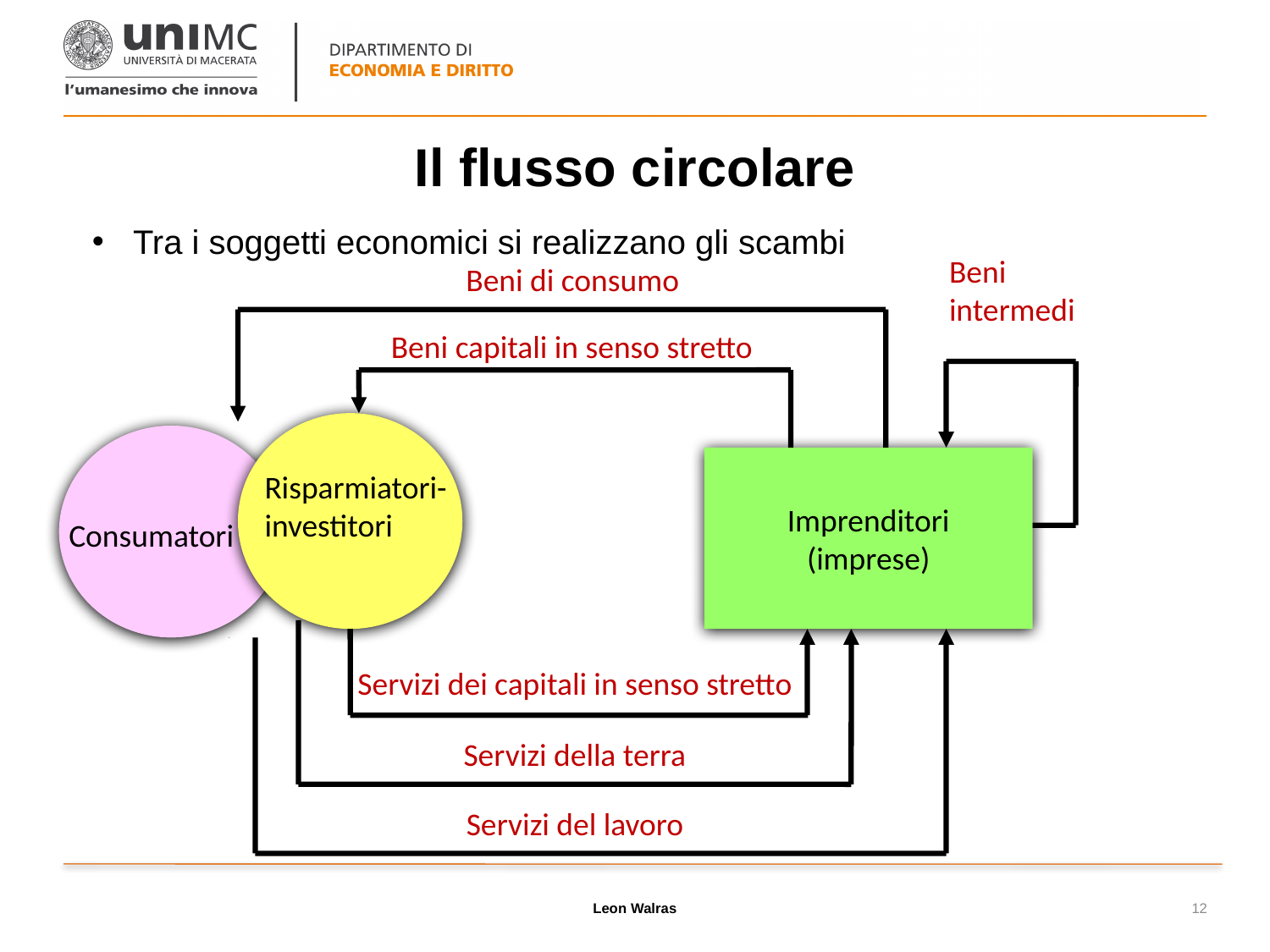

# Il flusso circolare
Tra i soggetti economici si realizzano gli scambi
Beni
intermedi
Beni di consumo

Beni capitali in senso stretto

Imprenditori
(imprese)
Risparmiatori-
investitori
Consumatori

Servizi dei capitali in senso stretto

Servizi della terra

Servizi del lavoro

Leon Walras
12